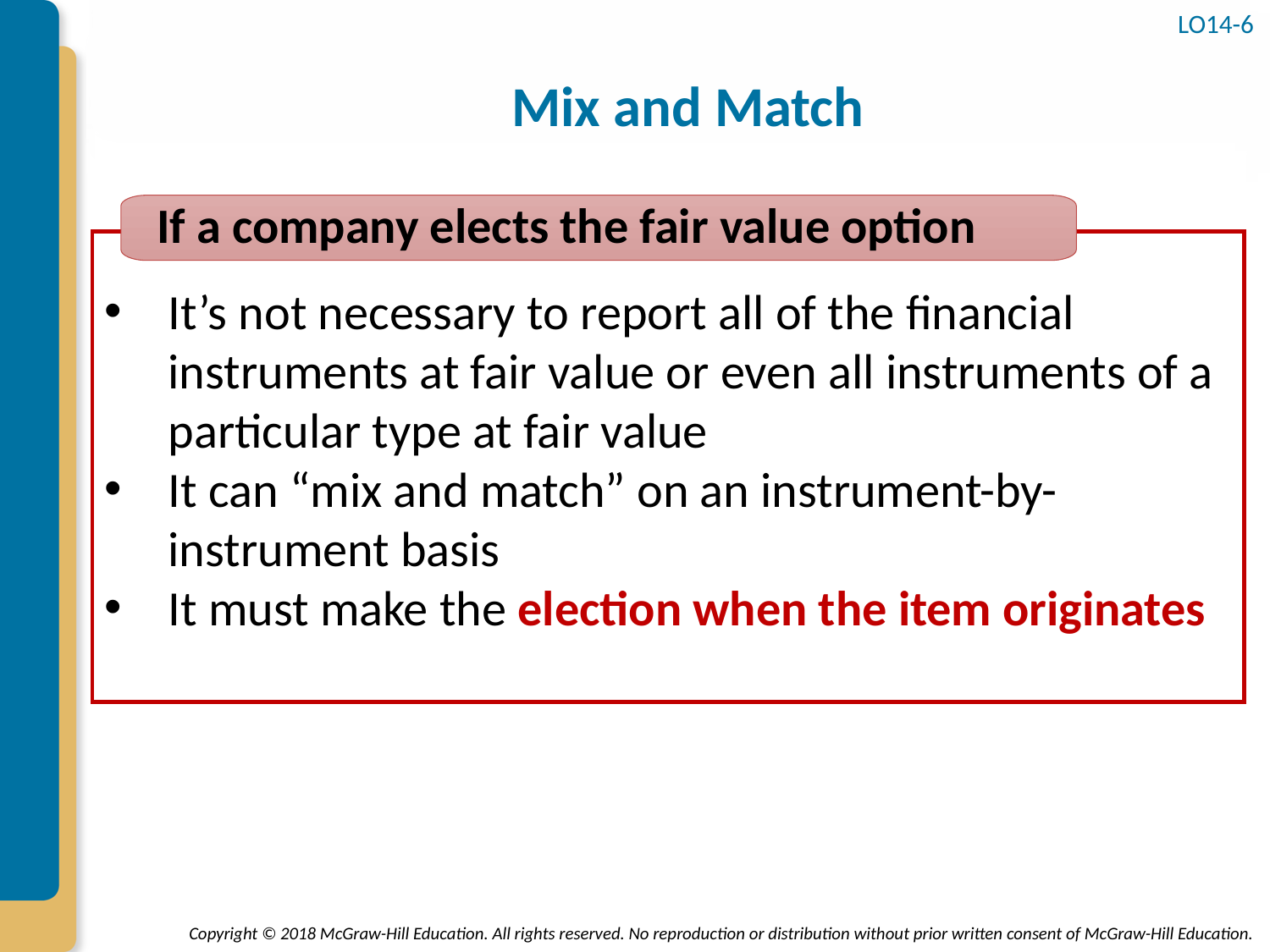

# Mix and Match
LO14-6

If a company elects the fair value option

It’s not necessary to report all of the financial instruments at fair value or even all instruments of a particular type at fair value
It can “mix and match” on an instrument-by-instrument basis
It must make the election when the item originates